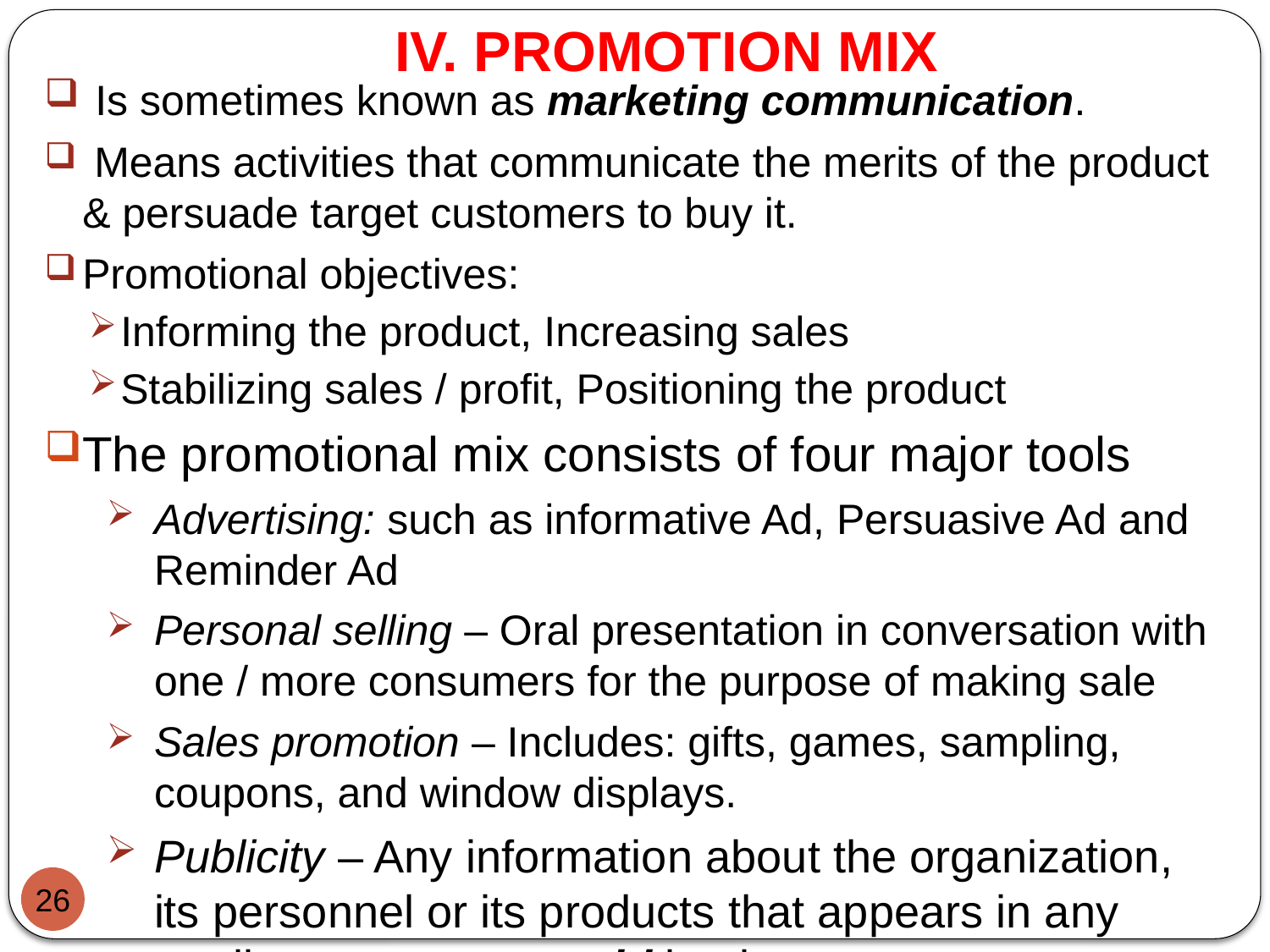

# IV. PROMOTION MIX
 Is sometimes known as marketing communication.
 Means activities that communicate the merits of the product & persuade target customers to buy it.
Promotional objectives:
Informing the product, Increasing sales
Stabilizing sales / profit, Positioning the product
The promotional mix consists of four major tools
Advertising: such as informative Ad, Persuasive Ad and Reminder Ad
Personal selling – Oral presentation in conversation with one / more consumers for the purpose of making sale
Sales promotion – Includes: gifts, games, sampling, coupons, and window displays.
Publicity – Any information about the organization, its personnel or its products that appears in any medium on a non - paid basis.

26